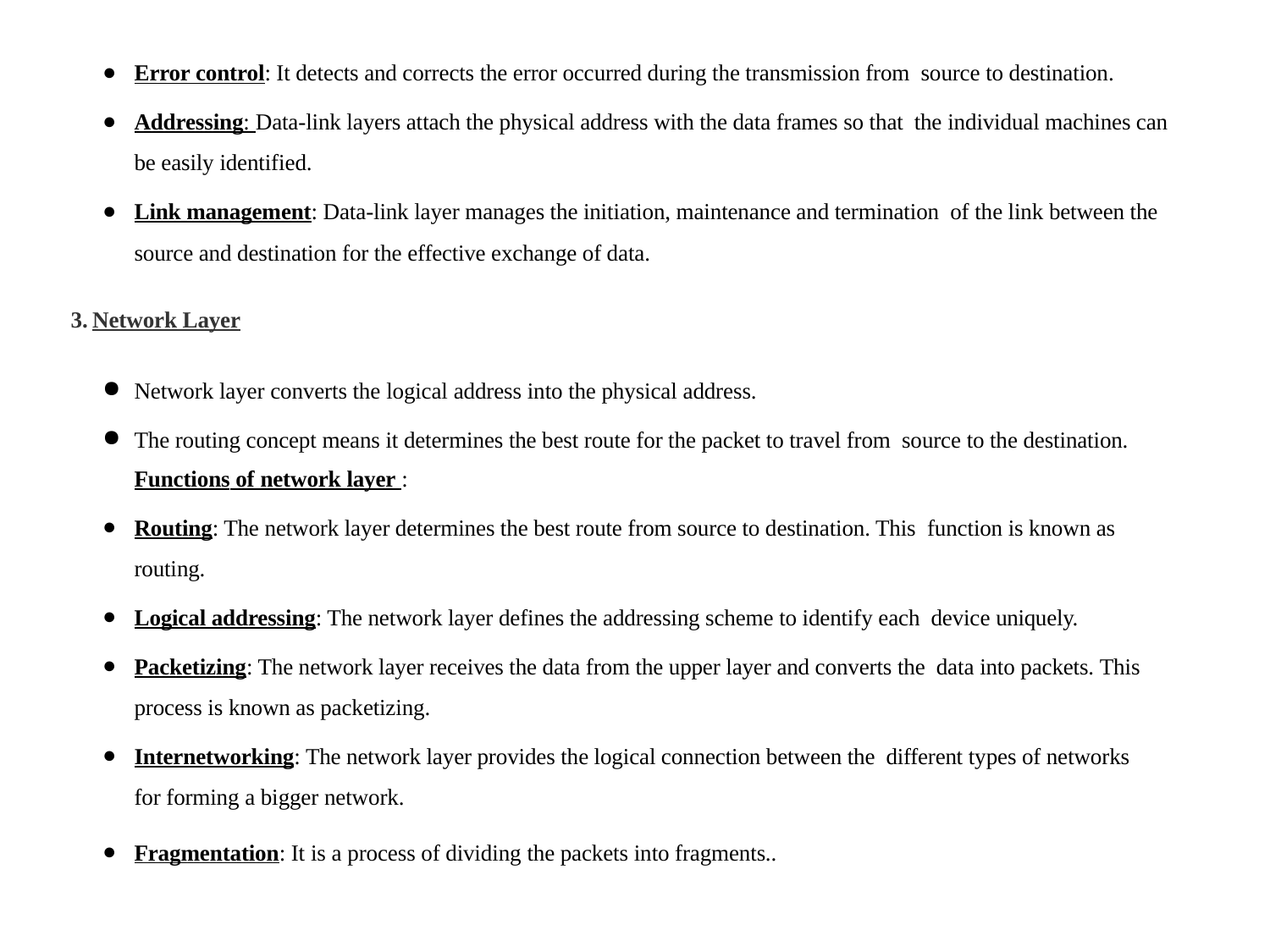

Error control: It detects and corrects the error occurred during the transmission from  source to destination.
Addressing: Data-link layers attach the physical address with the data frames so that  the individual machines can be easily identified.
Link management: Data-link layer manages the initiation, maintenance and termination  of the link between the source and destination for the effective exchange of data.

Network Layer

Network layer converts the logical address into the physical address.
The routing concept means it determines the best route for the packet to travel from  source to the destination.
Functions of network layer :
Routing: The network layer determines the best route from source to destination. This  function is known as routing.
Logical addressing: The network layer defines the addressing scheme to identify each  device uniquely.
Packetizing: The network layer receives the data from the upper layer and converts the  data into packets. This process is known as packetizing.
Internetworking: The network layer provides the logical connection between the  different types of networks for forming a bigger network.

Fragmentation: It is a process of dividing the packets into fragments..